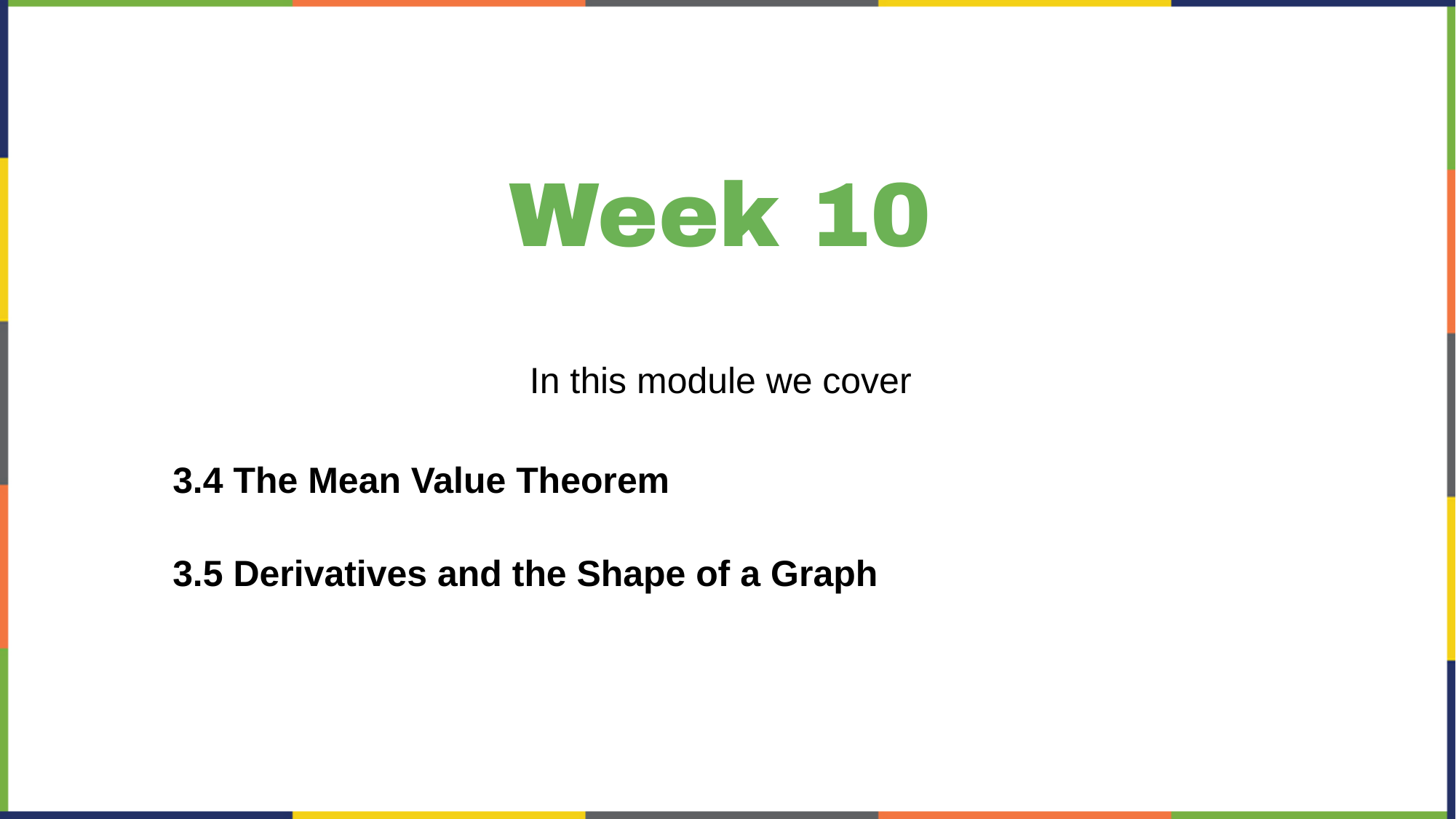

# Week 10
In this module we cover

3.4 The Mean Value Theorem
3.5 Derivatives and the Shape of a Graph